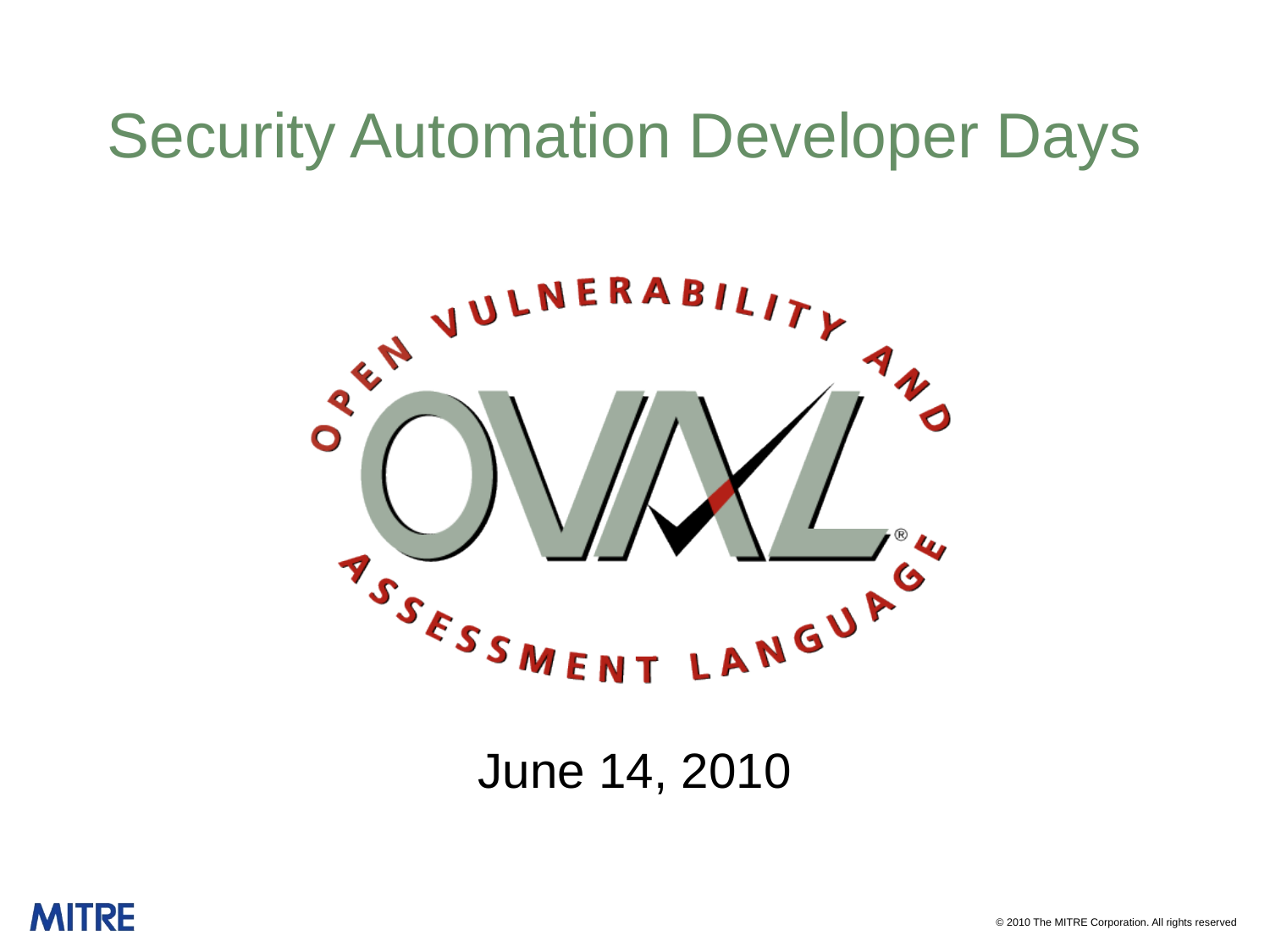

# Security Automation Developer Days
June 14, 2010